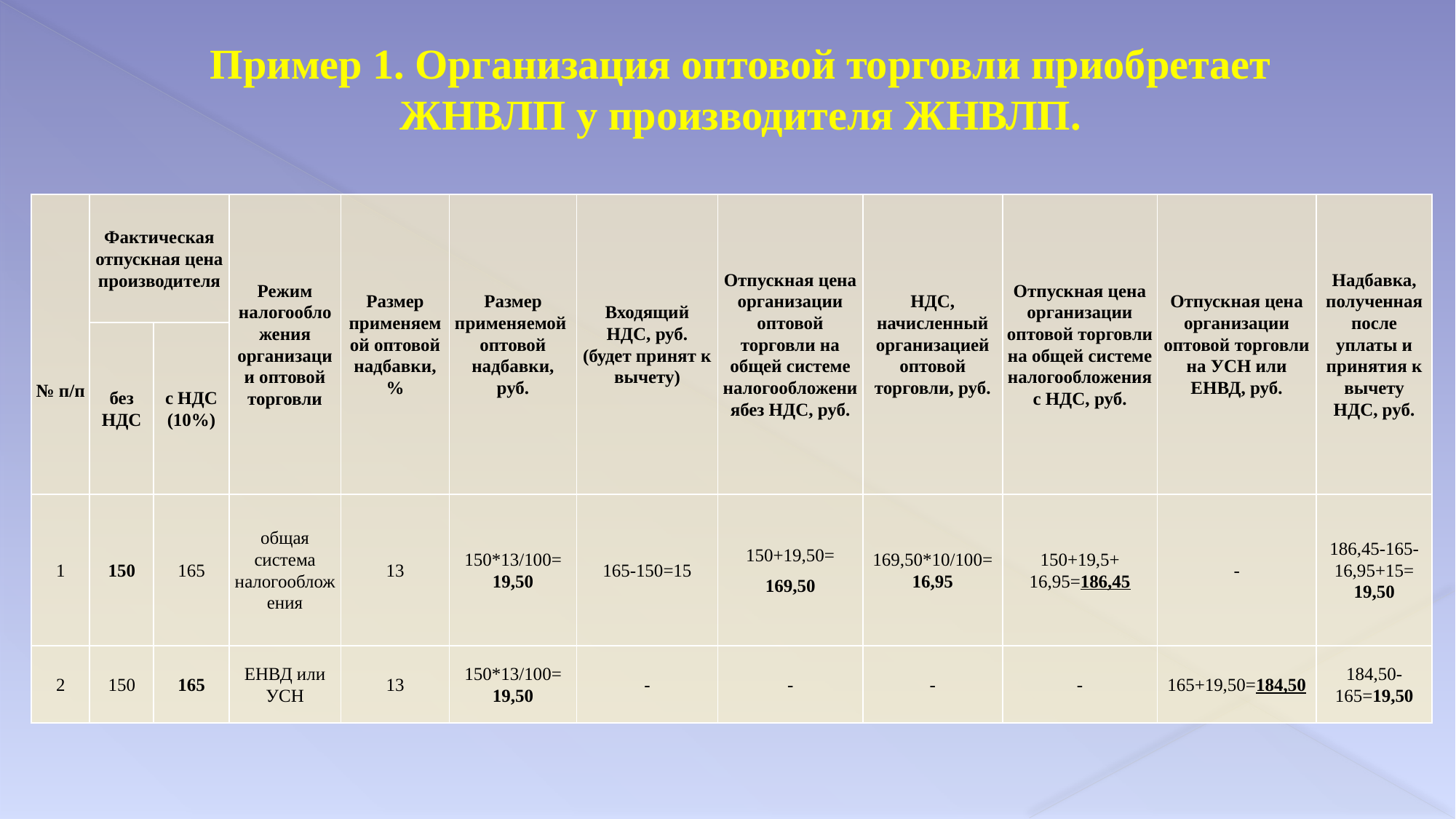

Пример 1. Организация оптовой торговли приобретает ЖНВЛП у производителя ЖНВЛП.
| № п/п | Фактическая отпускная цена производителя |  | Режим налогообложения организации оптовой торговли | Размер применяемой оптовой надбавки, % | Размер применяемой  оптовой надбавки, руб. | Входящий НДС, руб. (будет принят к вычету) | Отпускная цена организации оптовой торговли на общей системе налогообложениябез НДС, руб. | НДС, начисленный организацией оптовой торговли, руб. | Отпускная цена организации оптовой торговли на общей системе налогообложения с НДС, руб. | Отпускная цена организации оптовой торговли на УСН или ЕНВД, руб. | Надбавка, полученная после уплаты и принятия к вычету НДС, руб. |
| --- | --- | --- | --- | --- | --- | --- | --- | --- | --- | --- | --- |
|  | без НДС | с НДС (10%) |  |  |  |  |  |  |  |  |  |
| 1 | 150 | 165 | общая система налогообложения | 13 | 150\*13/100= 19,50 | 165-150=15 | 150+19,50= 169,50 | 169,50\*10/100= 16,95 | 150+19,5+ 16,95=186,45 | - | 186,45-165-16,95+15= 19,50 |
| 2 | 150 | 165 | ЕНВД или УСН | 13 | 150\*13/100= 19,50 | - | - | - | - | 165+19,50=184,50 | 184,50-165=19,50 |